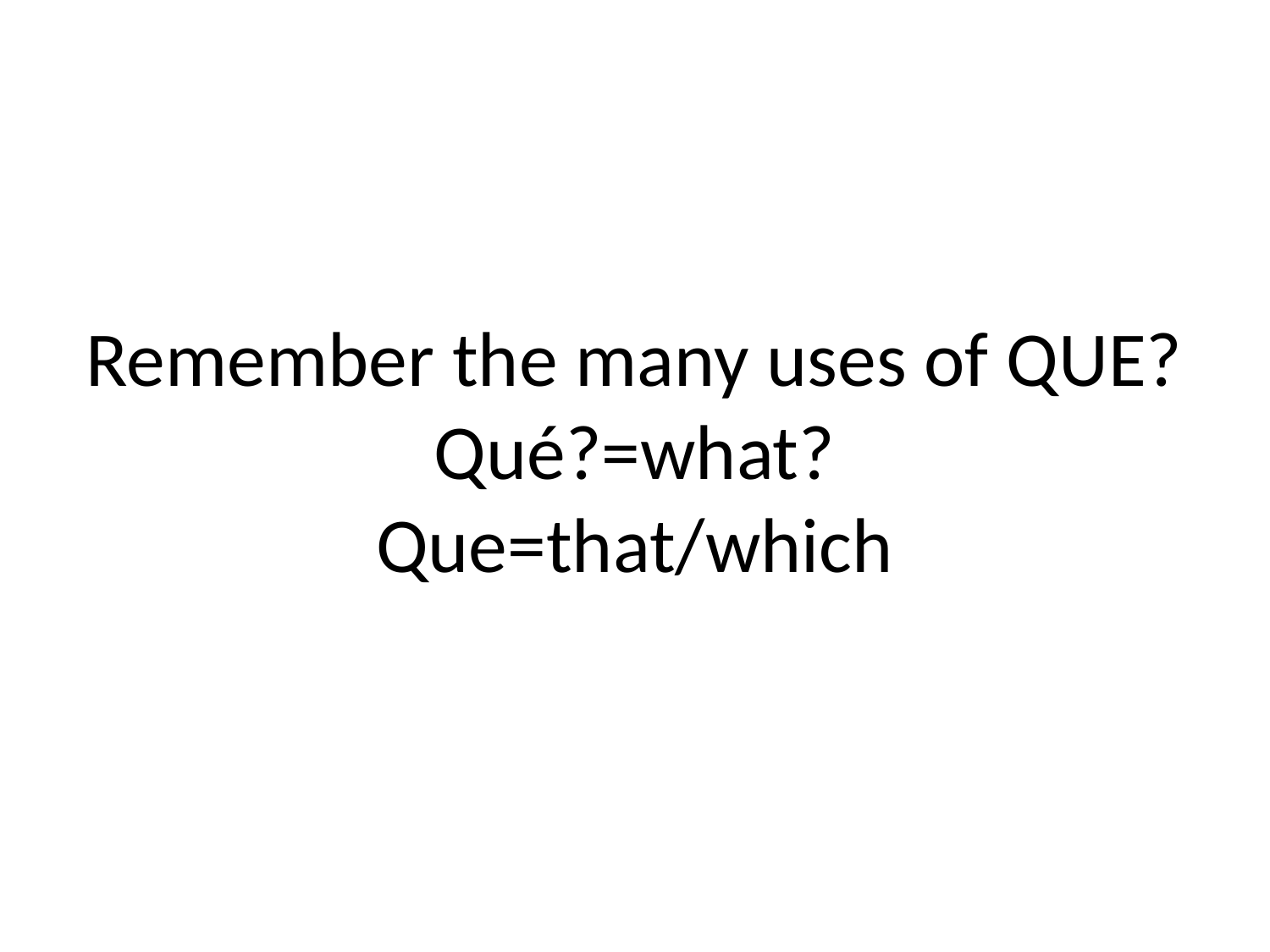

# Remember the many uses of QUE? Qué?=what? Que=that/which